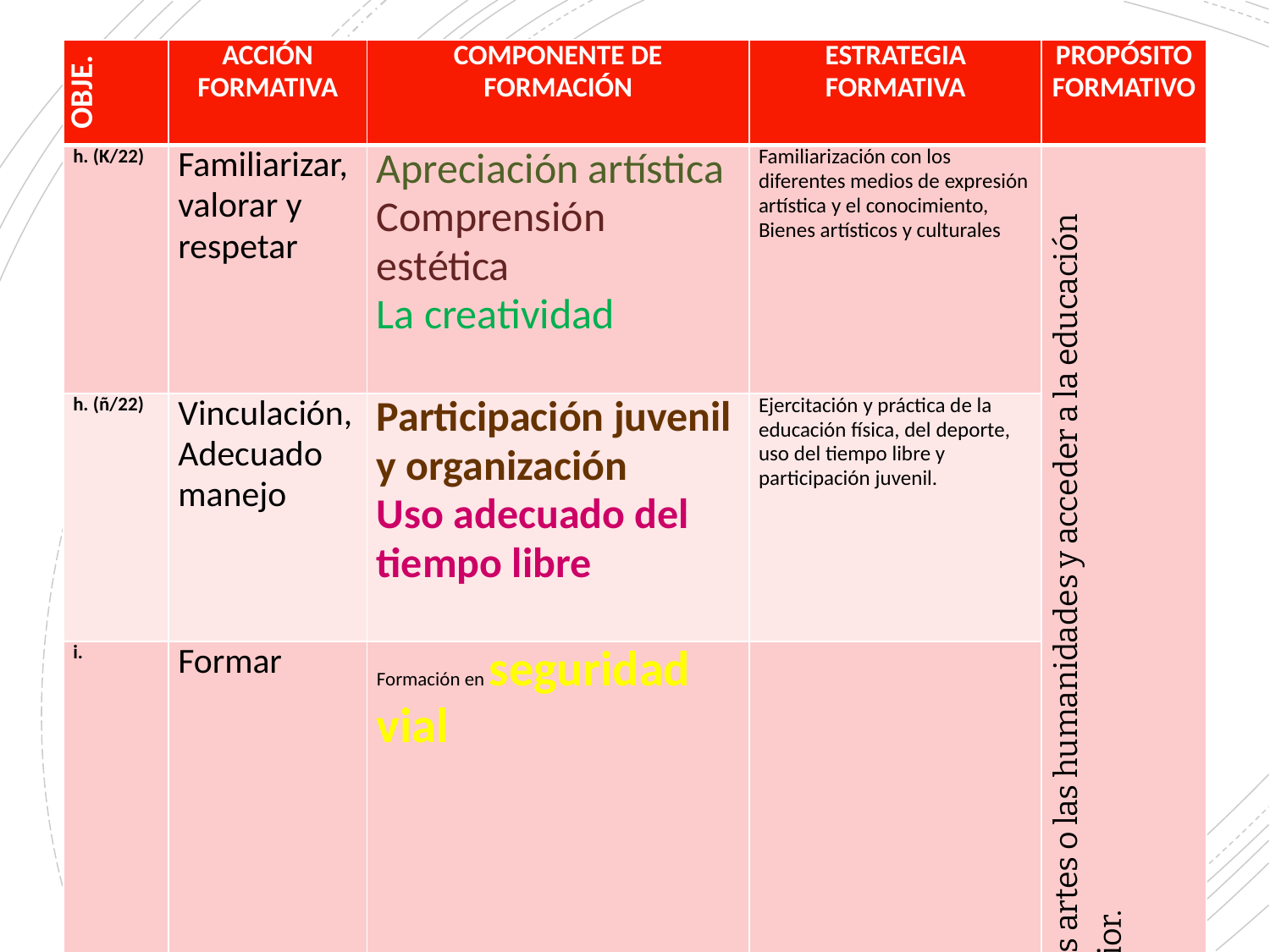

| OBJE. | ACCIÓN FORMATIVA | COMPONENTE DE FORMACIÓN | ESTRATEGIA FORMATIVA | PROPÓSITO FORMATIVO |
| --- | --- | --- | --- | --- |
| h. (K/22) | Familiarizar, valorar y respetar | Apreciación artística Comprensión estética La creatividad | Familiarización con los diferentes medios de expresión artística y el conocimiento, Bienes artísticos y culturales | Profundizar en un campo específico de las ciencias, las artes o las humanidades y acceder a la educación superior. |
| h. (ñ/22) | Vinculación, Adecuado manejo | Participación juvenil y organización Uso adecuado del tiempo libre | Ejercitación y práctica de la educación física, del deporte, uso del tiempo libre y participación juvenil. |  |
| i. | Formar | Formación en seguridad vial |  |  |